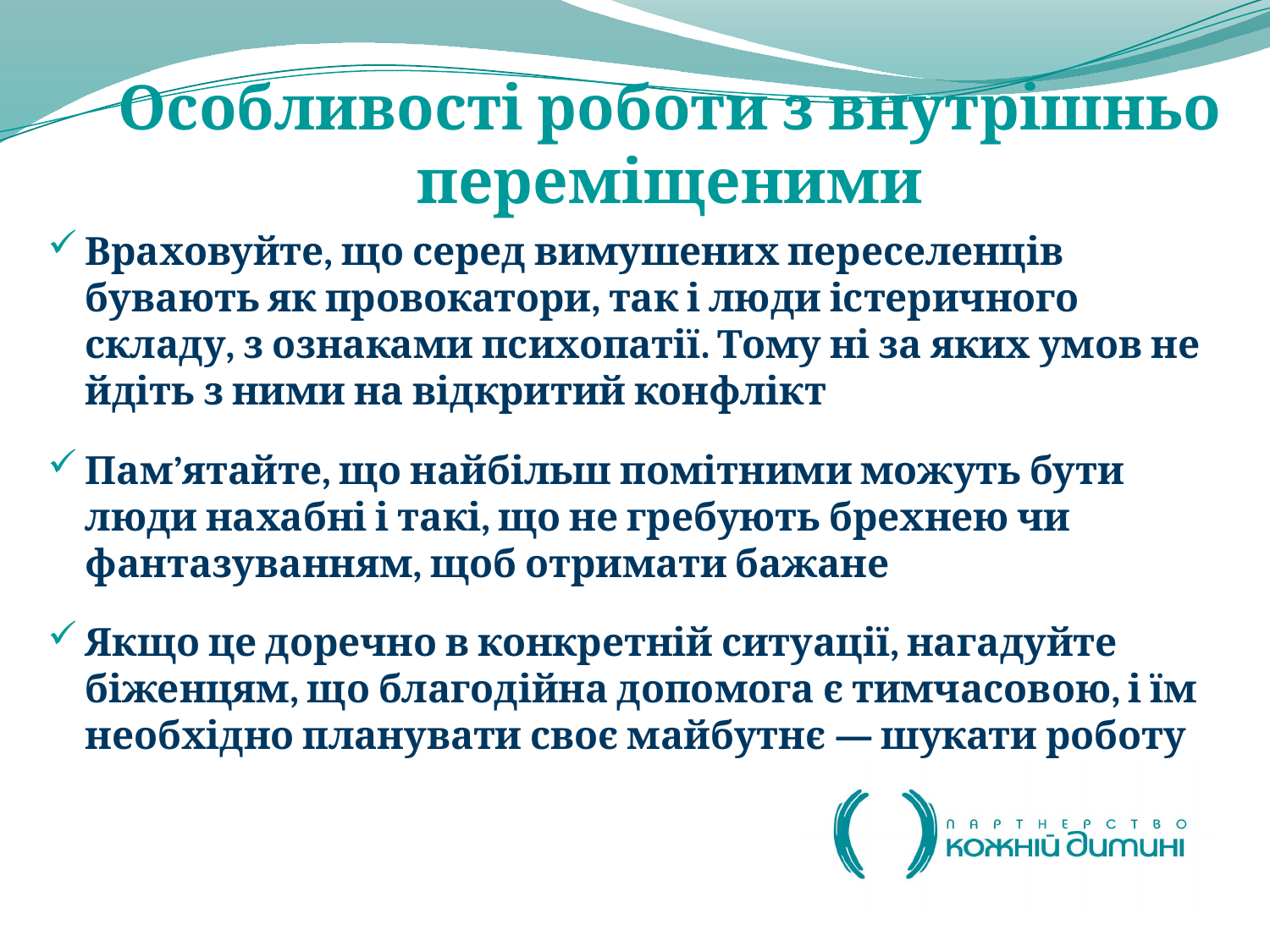

# Особливості роботи з внутрішньо переміщеними

Враховуйте, що серед вимушених переселенців бувають як провокатори, так і люди істеричного складу, з ознаками психопатії. Тому ні за яких умов не йдіть з ними на відкритий конфлікт

Пам’ятайте, що найбільш помітними можуть бути люди нахабні і такі, що не гребують брехнею чи фантазуванням, щоб отримати бажане

Якщо це доречно в конкретній ситуації, нагадуйте біженцям, що благодійна допомога є тимчасовою, і їм необхідно планувати своє майбутнє — шукати роботу